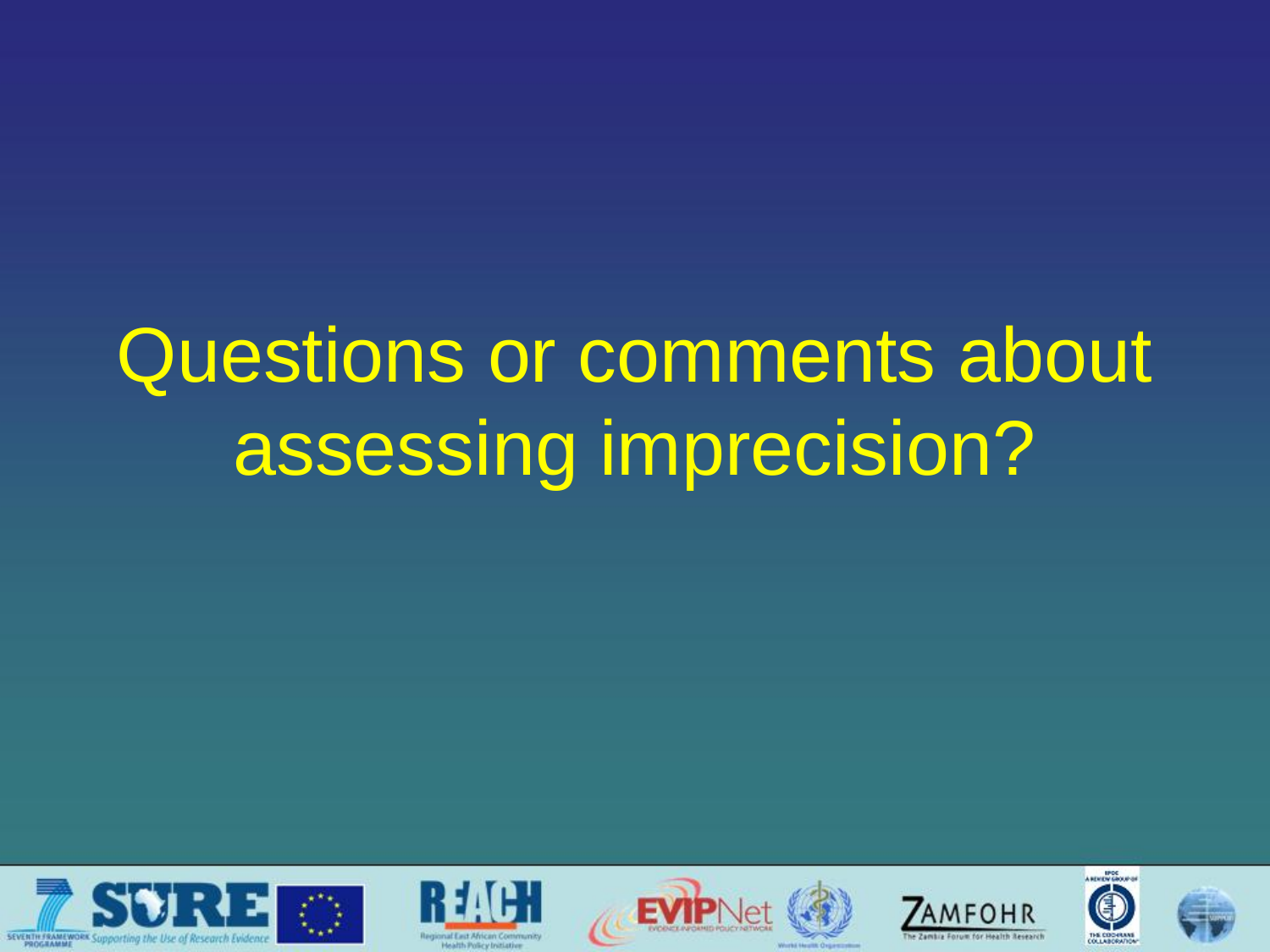

# Questions or comments about assessing imprecision?